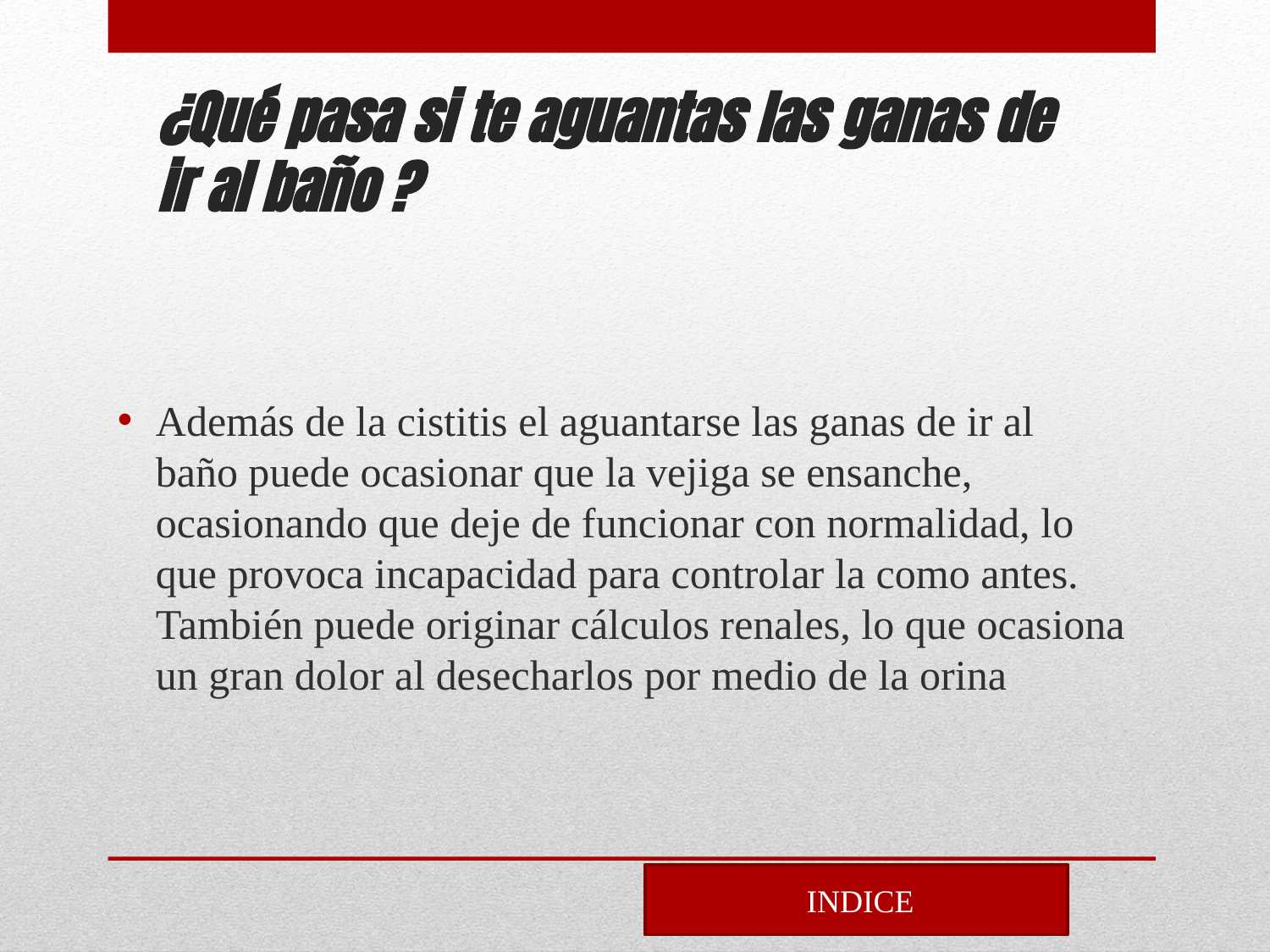

# ¿Qué pasa si te aguantas las ganas de ir al baño ?
Además de la cistitis el aguantarse las ganas de ir al baño puede ocasionar que la vejiga se ensanche, ocasionando que deje de funcionar con normalidad, lo que provoca incapacidad para controlar la como antes. También puede originar cálculos renales, lo que ocasiona un gran dolor al desecharlos por medio de la orina
 INDICE